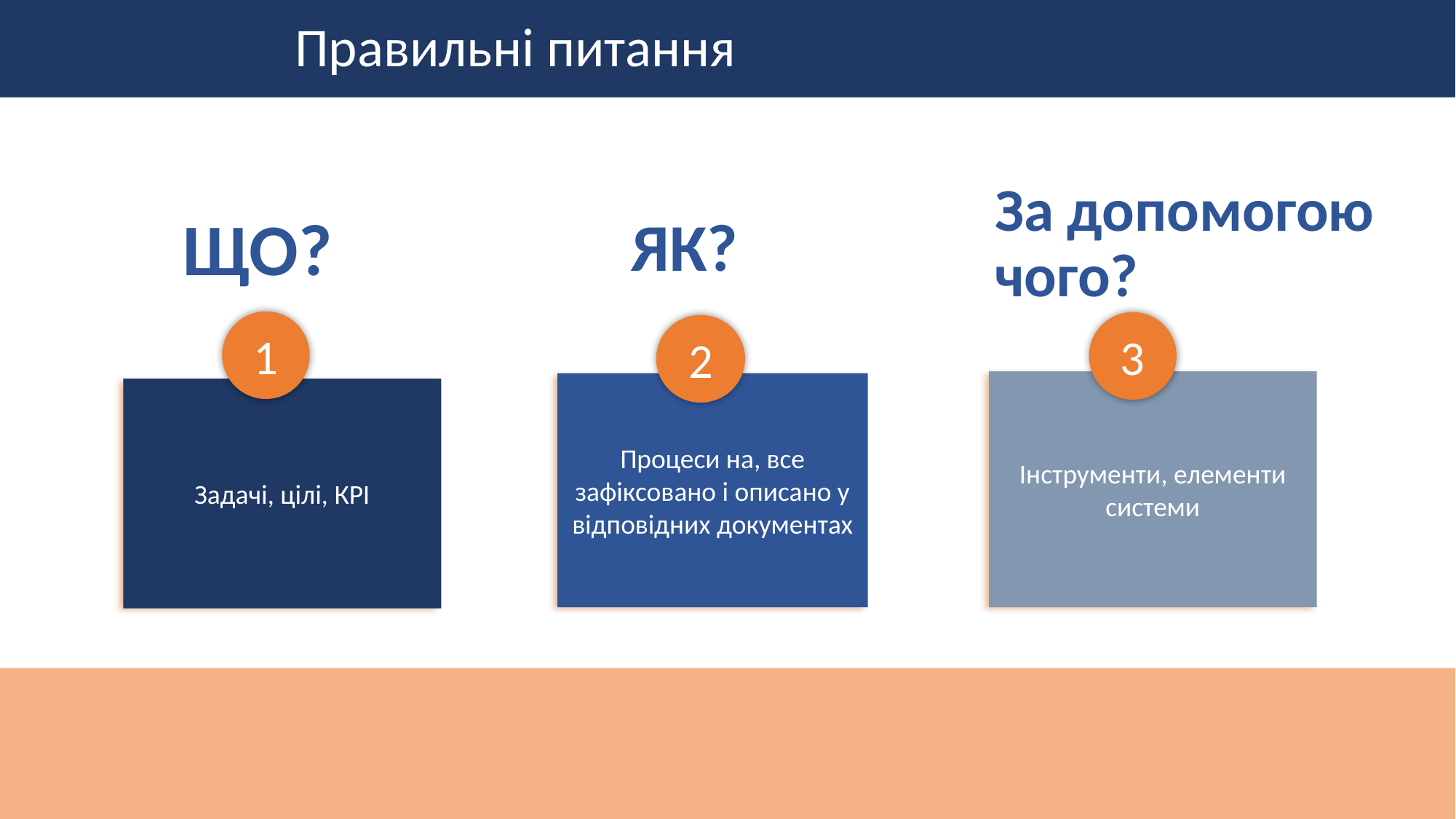

Правильні питання

ЩО?

ЯК?

За допомогою чого?
1
3
2
Інструменти, елементи системи
Процеси на, все зафіксовано і описано у відповідних документах
Задачі, цілі, КРІ